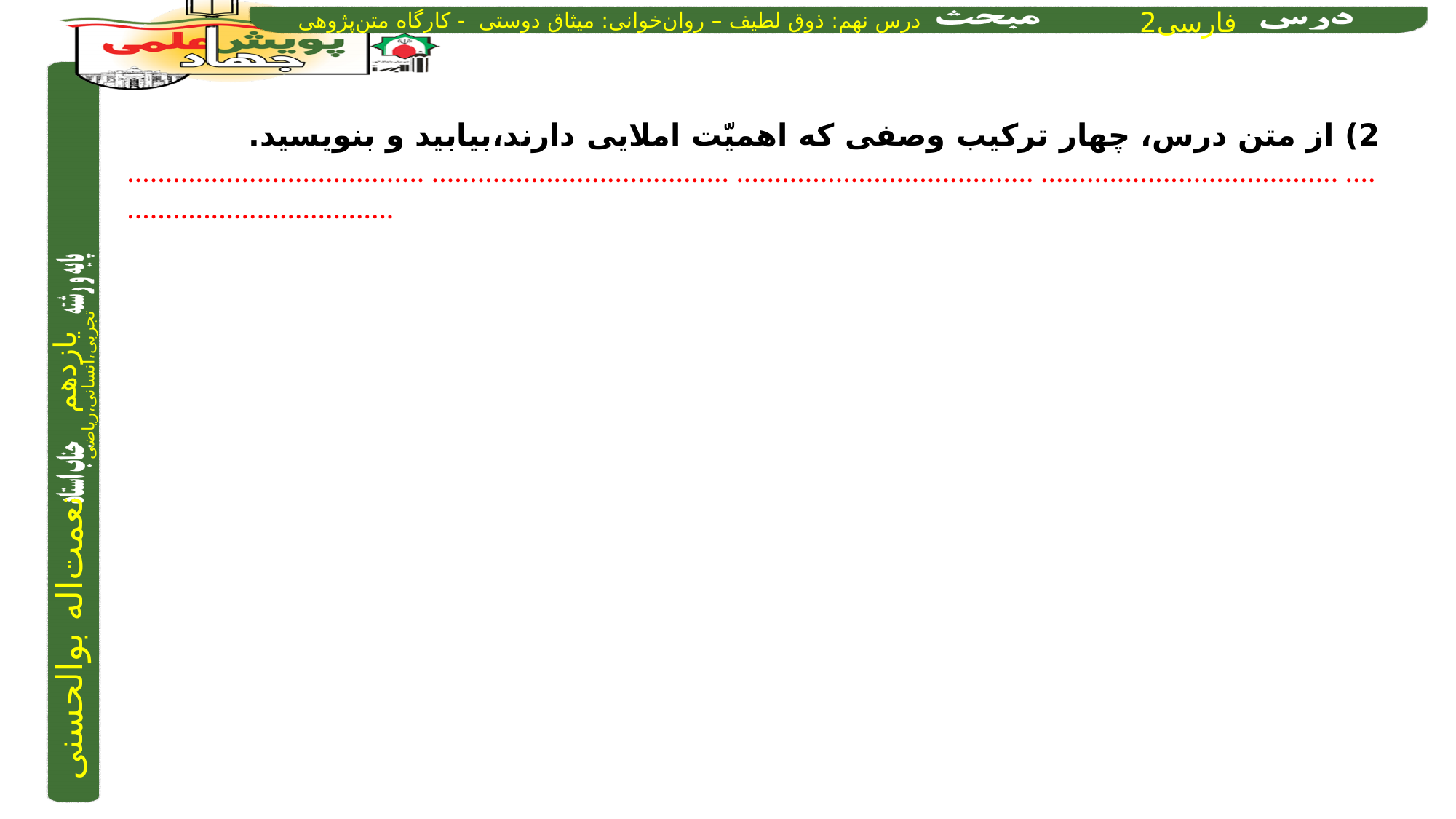

2) از متن درس، چهار ترکیب وصفی که اهمیّت املایی دارند،بیابید و بنویسید.
....................................... ....................................... ....................................... ....................................... .......................................